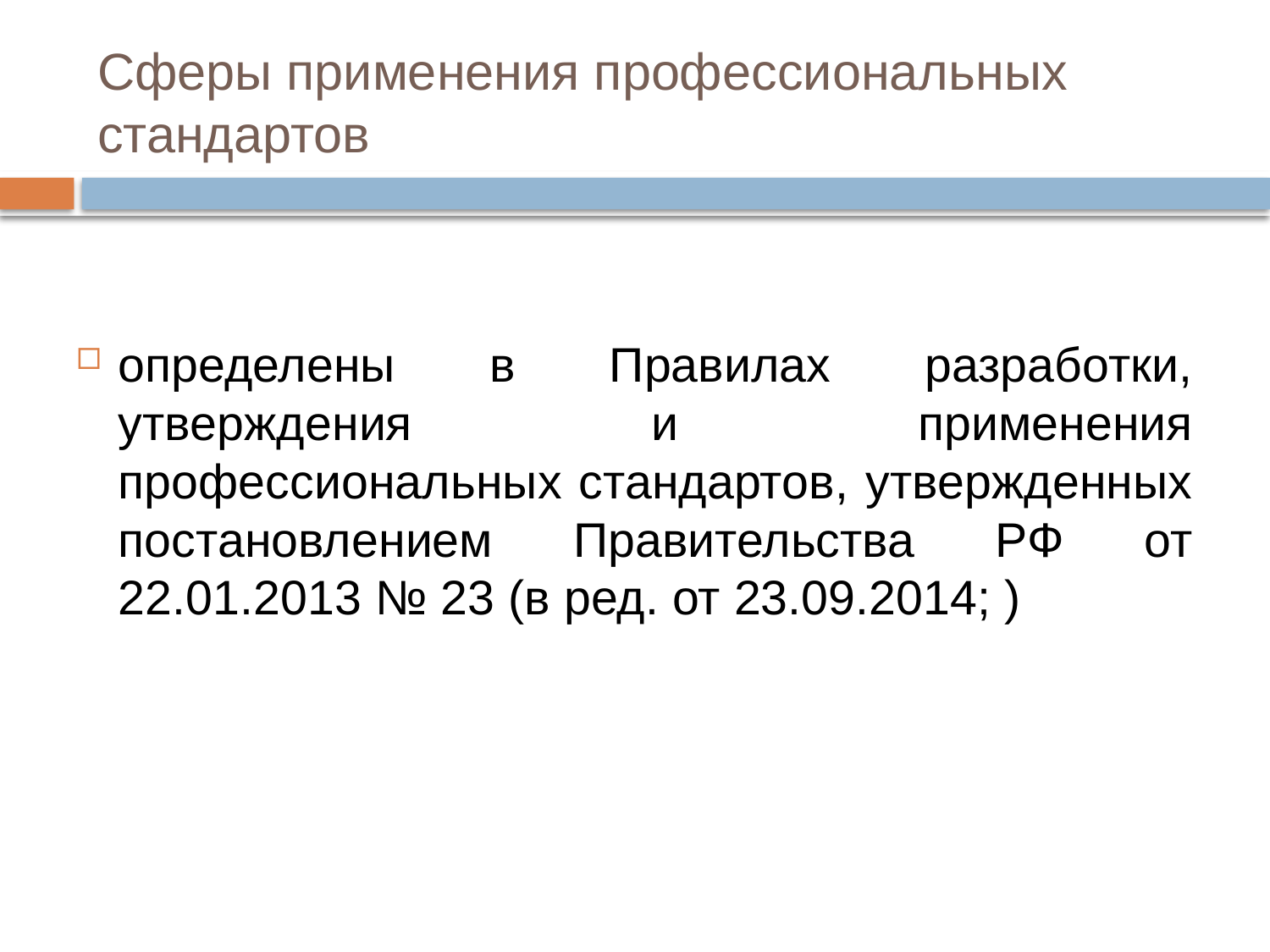

# Сферы применения профессиональных стандартов
определены в Правилах разработки, утверждения и применения профессиональных стандартов, утвержденных постановлением Правительства РФ от 22.01.2013 № 23 (в ред. от 23.09.2014; )